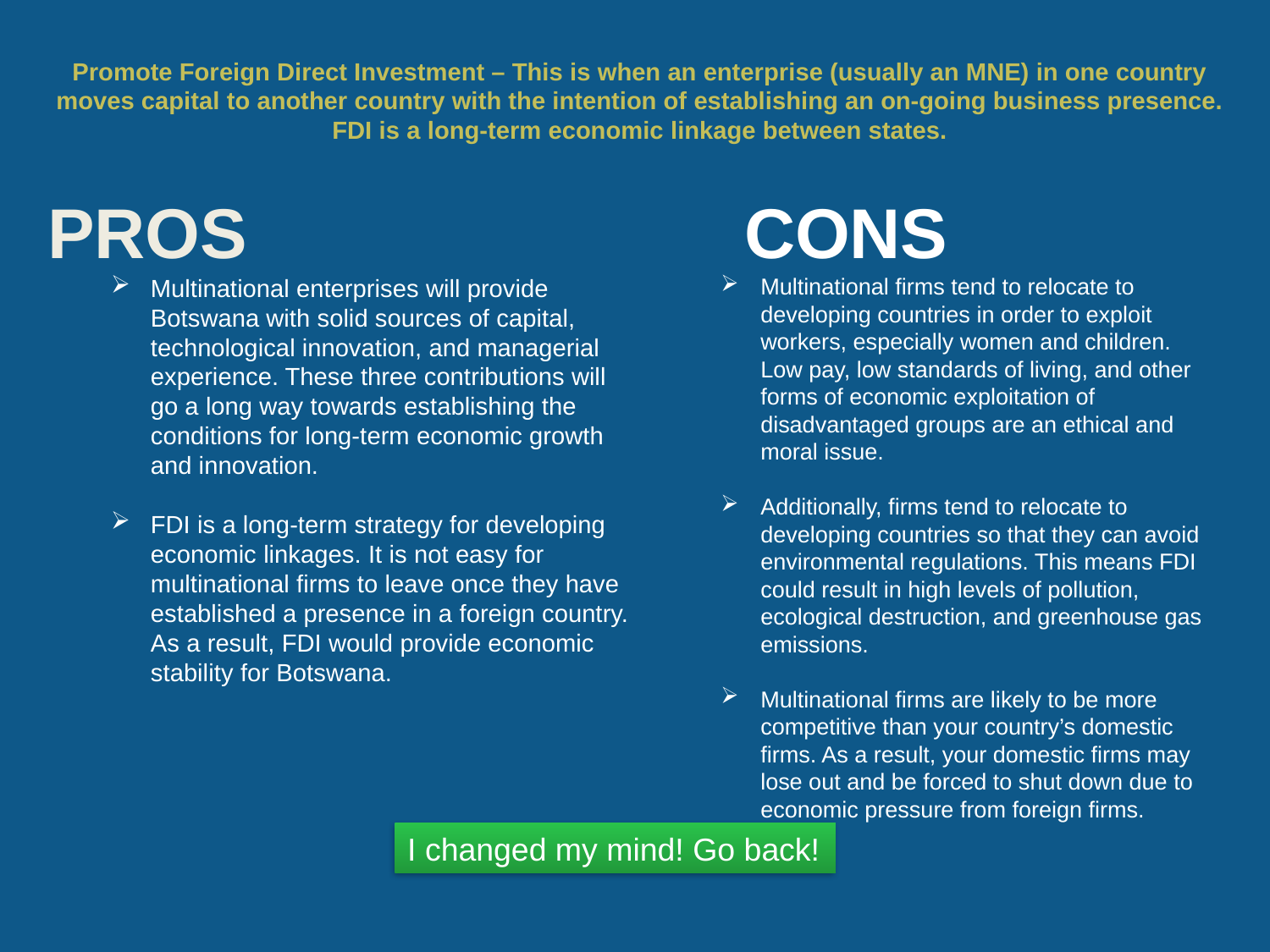

# Promote Foreign Direct Investment – This is when an enterprise (usually an MNE) in one country moves capital to another country with the intention of establishing an on-going business presence. FDI is a long-term economic linkage between states.
Multinational enterprises will provide Botswana with solid sources of capital, technological innovation, and managerial experience. These three contributions will go a long way towards establishing the conditions for long-term economic growth and innovation.

FDI is a long-term strategy for developing economic linkages. It is not easy for multinational firms to leave once they have established a presence in a foreign country. As a result, FDI would provide economic stability for Botswana.

Multinational firms tend to relocate to developing countries in order to exploit workers, especially women and children. Low pay, low standards of living, and other forms of economic exploitation of disadvantaged groups are an ethical and moral issue.

Additionally, firms tend to relocate to developing countries so that they can avoid environmental regulations. This means FDI could result in high levels of pollution, ecological destruction, and greenhouse gas emissions.

Multinational firms are likely to be more competitive than your country’s domestic firms. As a result, your domestic firms may lose out and be forced to shut down due to economic pressure from foreign firms.